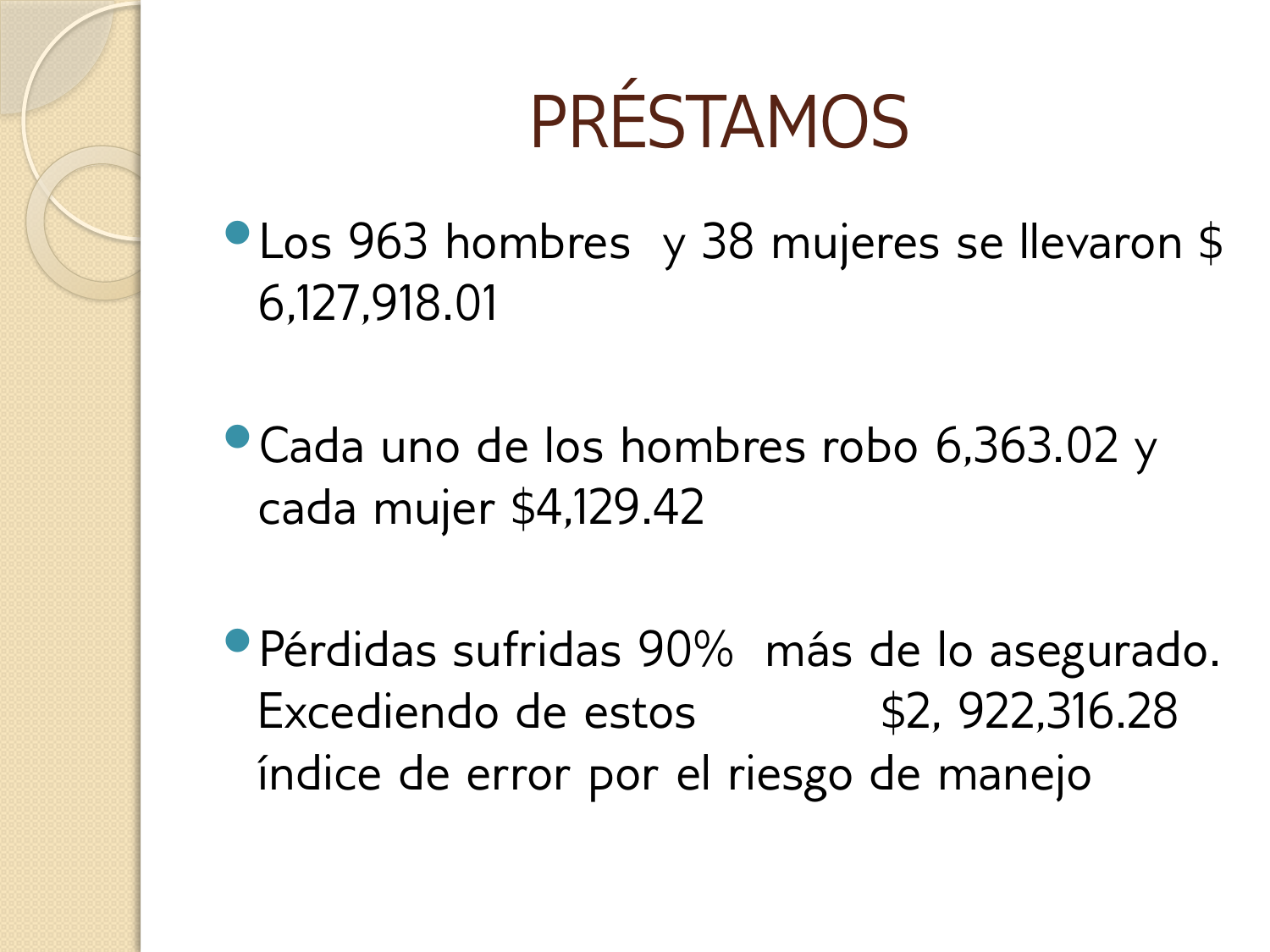

# PRÉSTAMOS
Los 963 hombres  y 38 mujeres se llevaron $ 6,127,918.01

Cada uno de los hombres robo 6,363.02 y cada mujer $4,129.42

Pérdidas sufridas 90%  más de lo asegurado. Excediendo de estos            $2, 922,316.28 índice de error por el riesgo de manejo